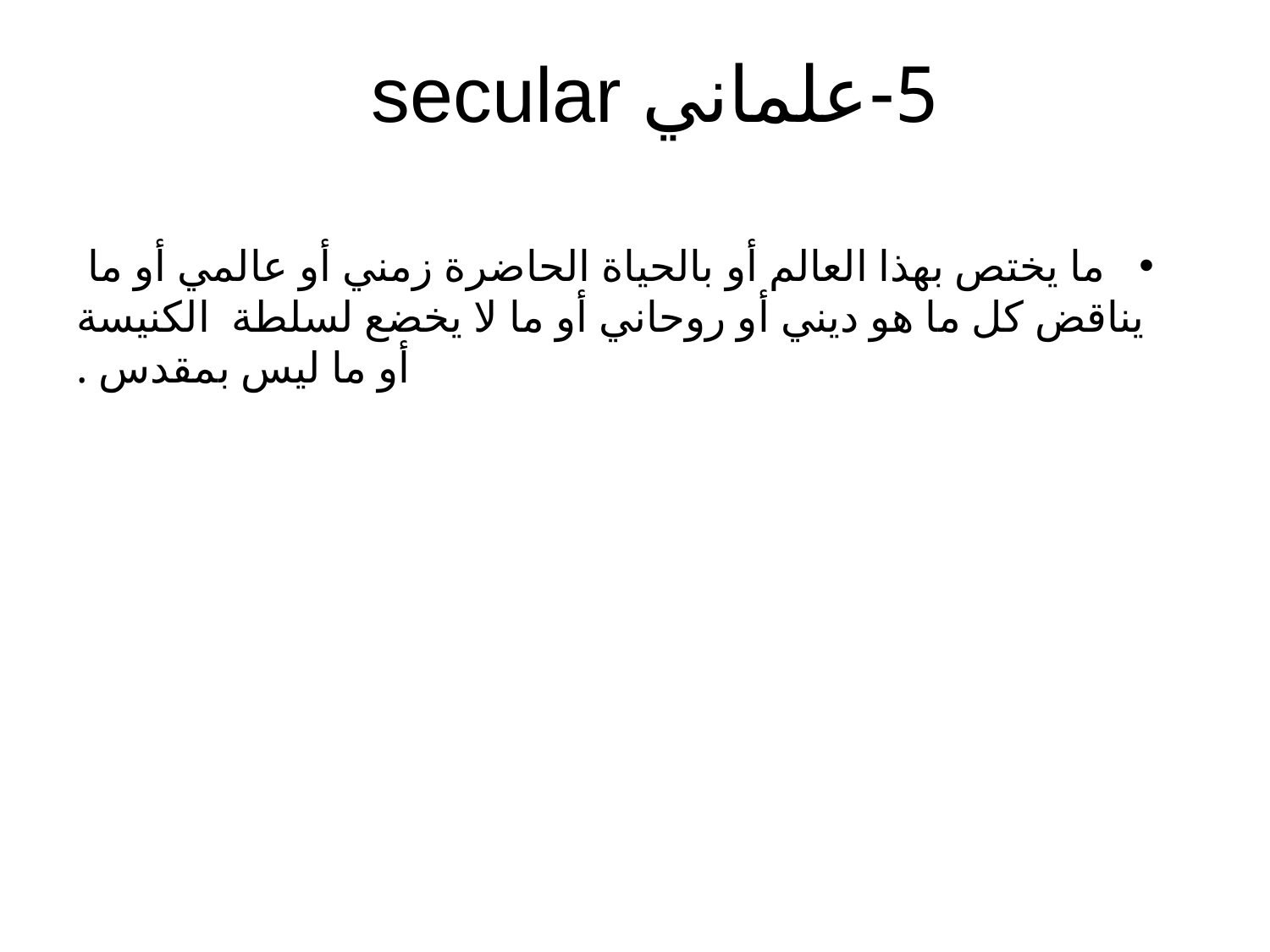

# 5-علماني secular
ما يختص بهذا العالم أو بالحياة الحاضرة زمني أو عالمي أو ما  يناقض كل ما هو ديني أو روحاني أو ما لا يخضع لسلطة  الكنيسة أو ما ليس بمقدس .